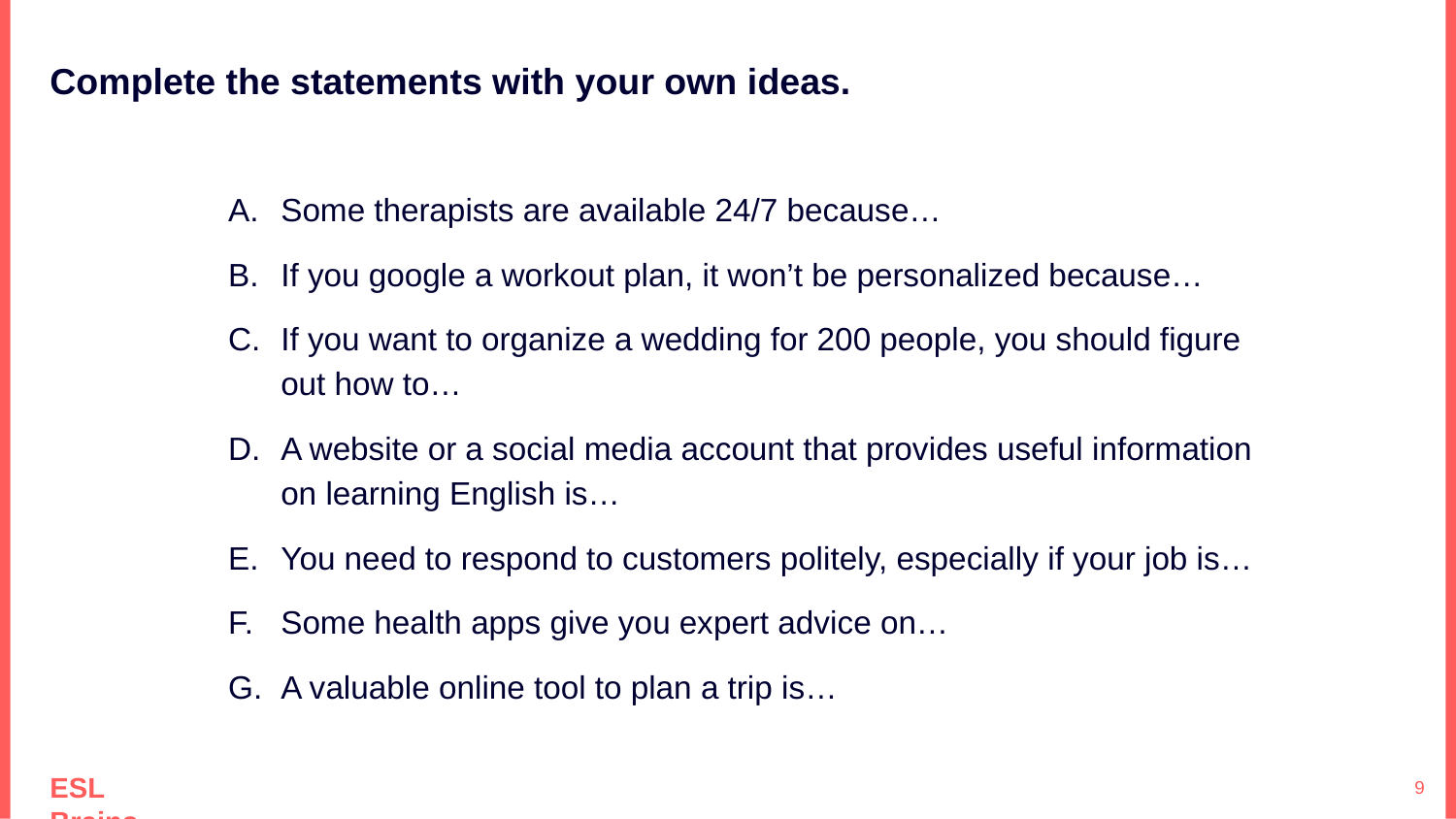

Complete the statements with your own ideas.
Some therapists are available 24/7 because…
If you google a workout plan, it won’t be personalized because…
If you want to organize a wedding for 200 people, you should figure out how to…
A website or a social media account that provides useful information on learning English is…
You need to respond to customers politely, especially if your job is…
Some health apps give you expert advice on…
A valuable online tool to plan a trip is…
9